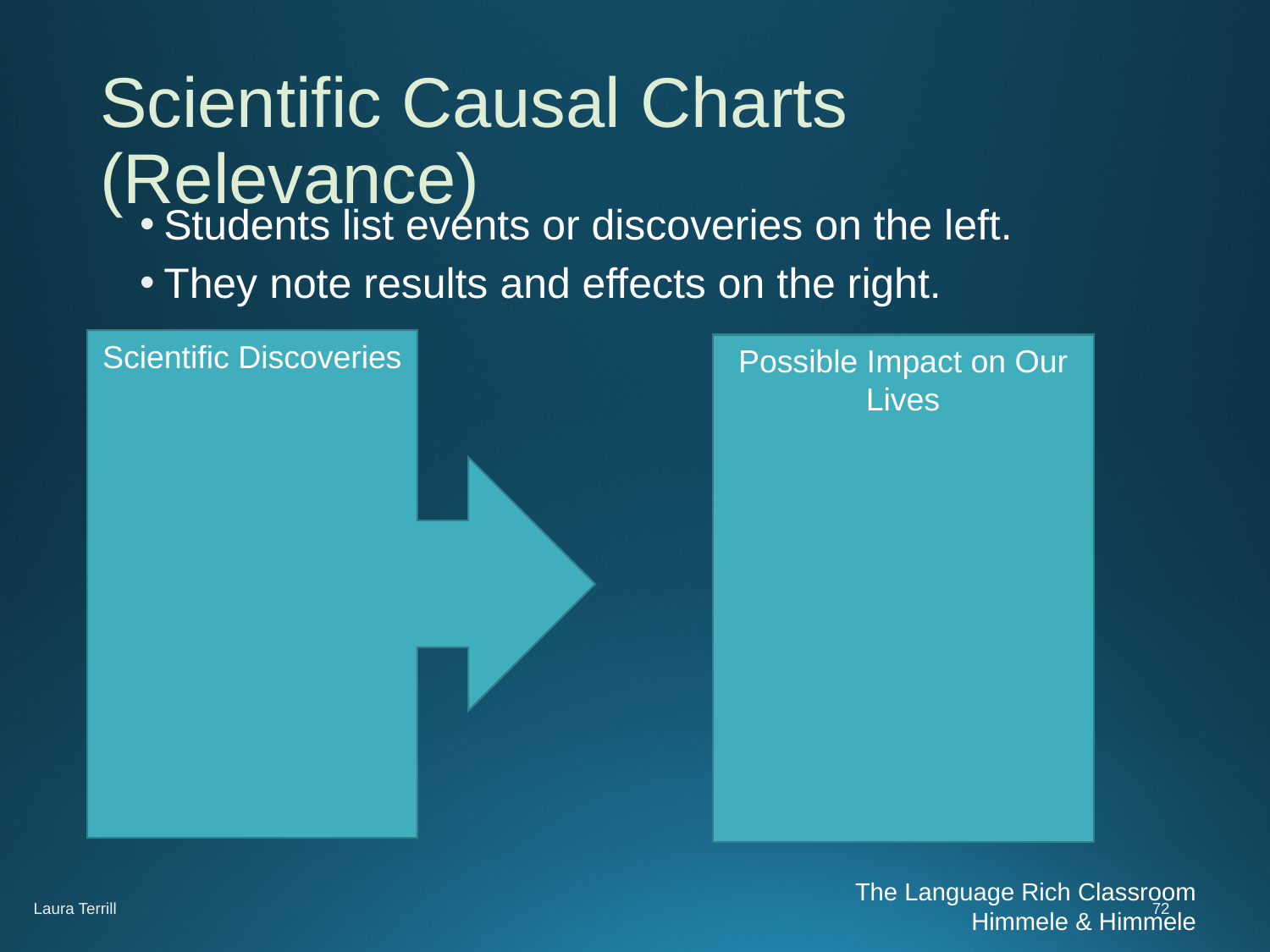

# Scientific Causal Charts (Relevance)
Students list events or discoveries on the left.
They note results and effects on the right.
Scientific Discoveries
Possible Impact on Our Lives

The Language Rich Classroom
Himmele & Himmele
Laura Terrill
72